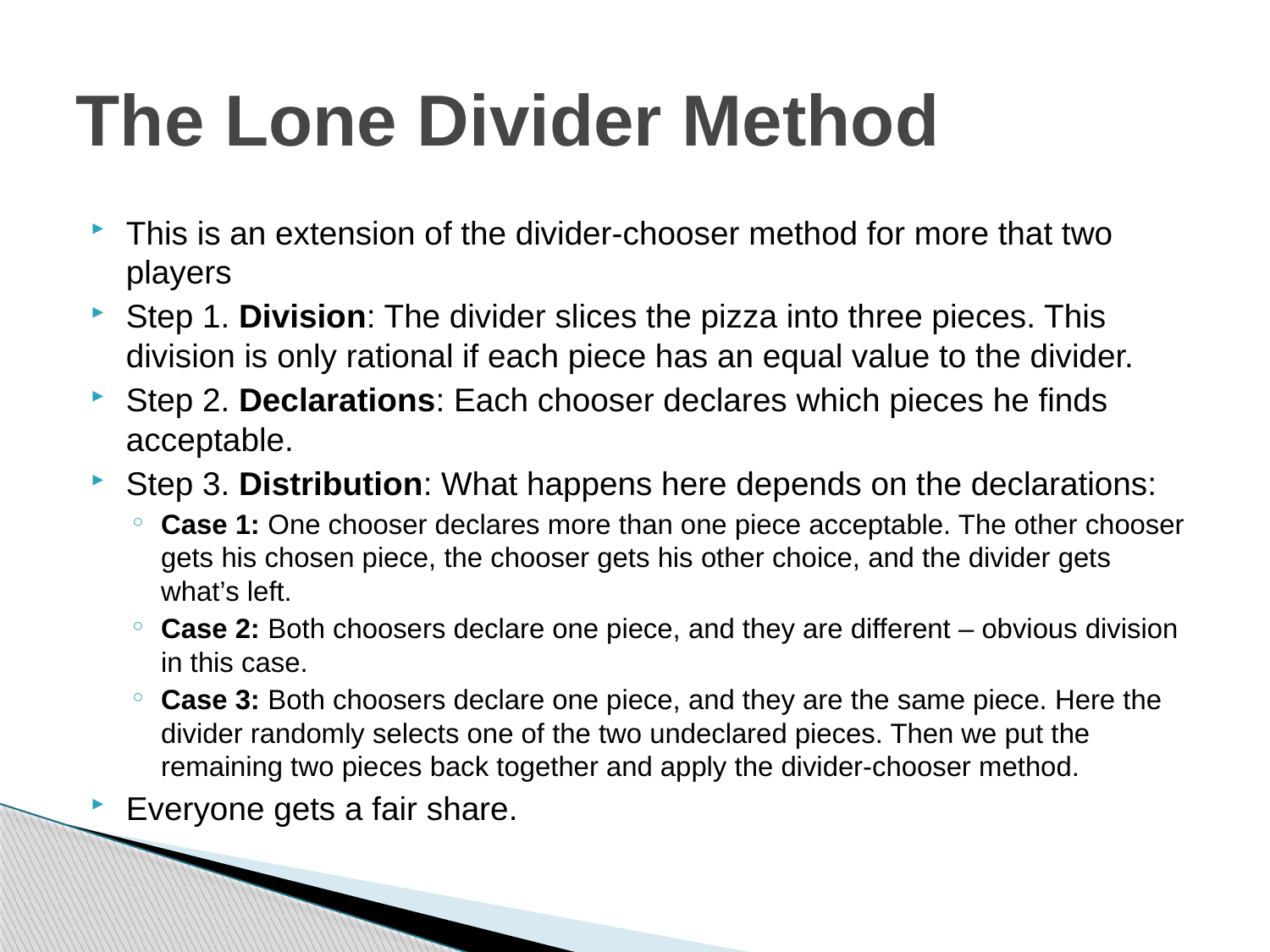

# The Lone Divider Method
This is an extension of the divider-chooser method for more that two players
Step 1. Division: The divider slices the pizza into three pieces. This division is only rational if each piece has an equal value to the divider.
Step 2. Declarations: Each chooser declares which pieces he finds acceptable.
Step 3. Distribution: What happens here depends on the declarations:
Case 1: One chooser declares more than one piece acceptable. The other chooser gets his chosen piece, the chooser gets his other choice, and the divider gets what’s left.
Case 2: Both choosers declare one piece, and they are different – obvious division in this case.
Case 3: Both choosers declare one piece, and they are the same piece. Here the divider randomly selects one of the two undeclared pieces. Then we put the remaining two pieces back together and apply the divider-chooser method.
Everyone gets a fair share.